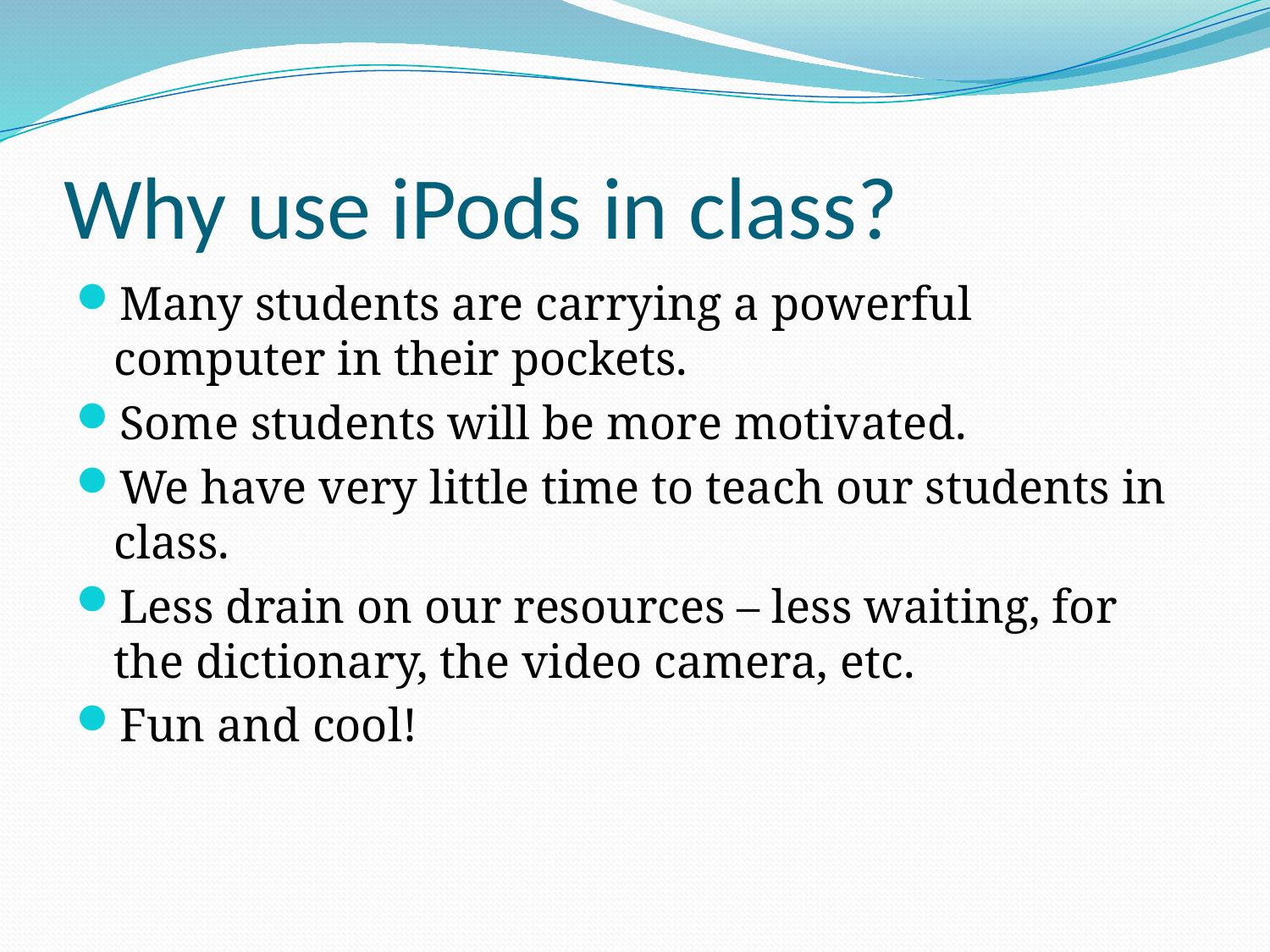

# Why use iPods in class?
Many students are carrying a powerful computer in their pockets.
Some students will be more motivated.
We have very little time to teach our students in class.
Less drain on our resources – less waiting, for the dictionary, the video camera, etc.
Fun and cool!